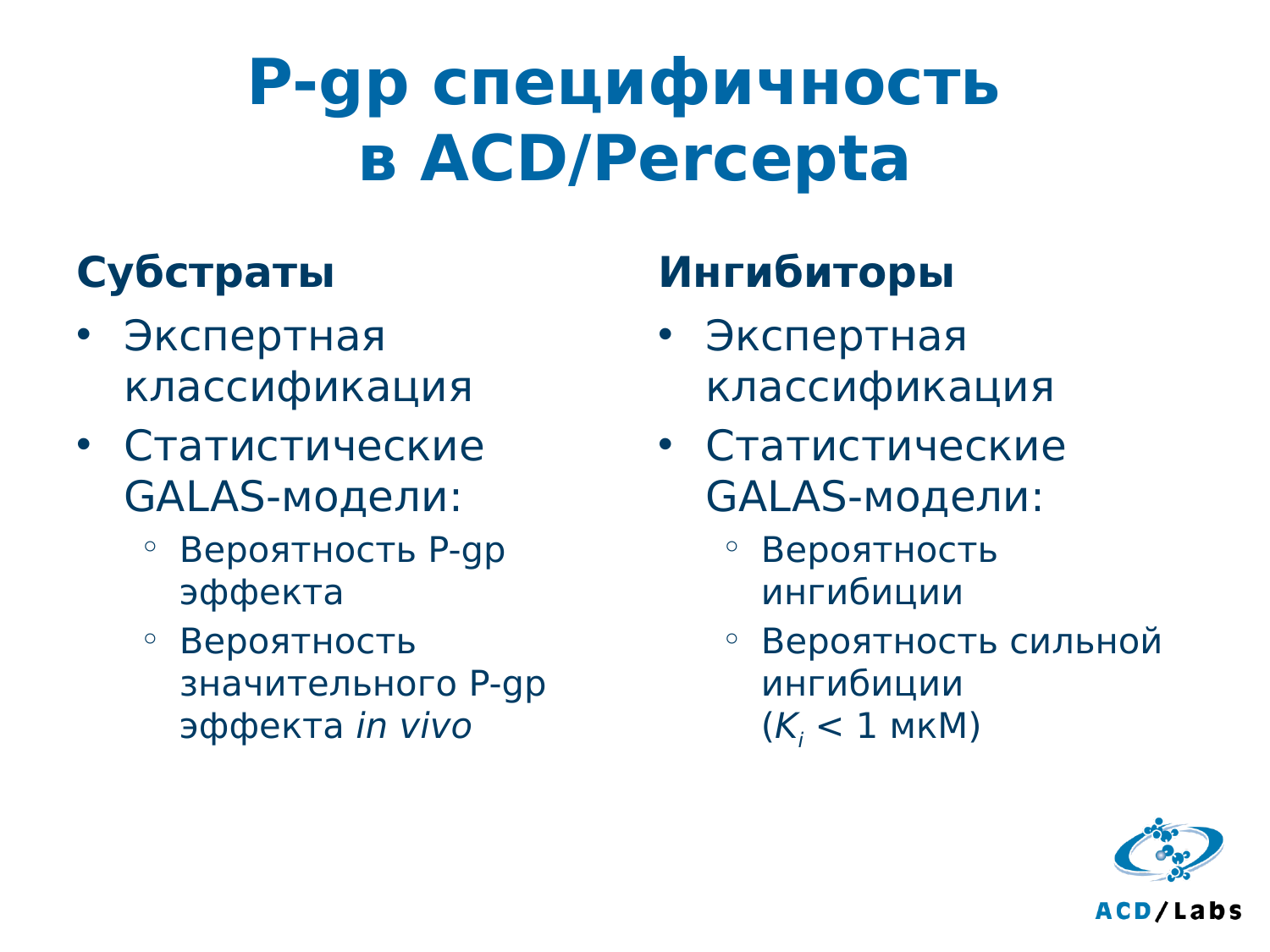

# P-gp специфичность в ACD/Percepta
Субстраты
Ингибиторы
Экспертная классификация
Статистические GALAS-модели:
Вероятность P-gp эффекта
Вероятность значительного P-gp эффекта in vivo
Экспертная классификация
Статистические GALAS-модели:
Вероятность ингибиции
Вероятность сильной ингибиции
(Ki < 1 мкМ)